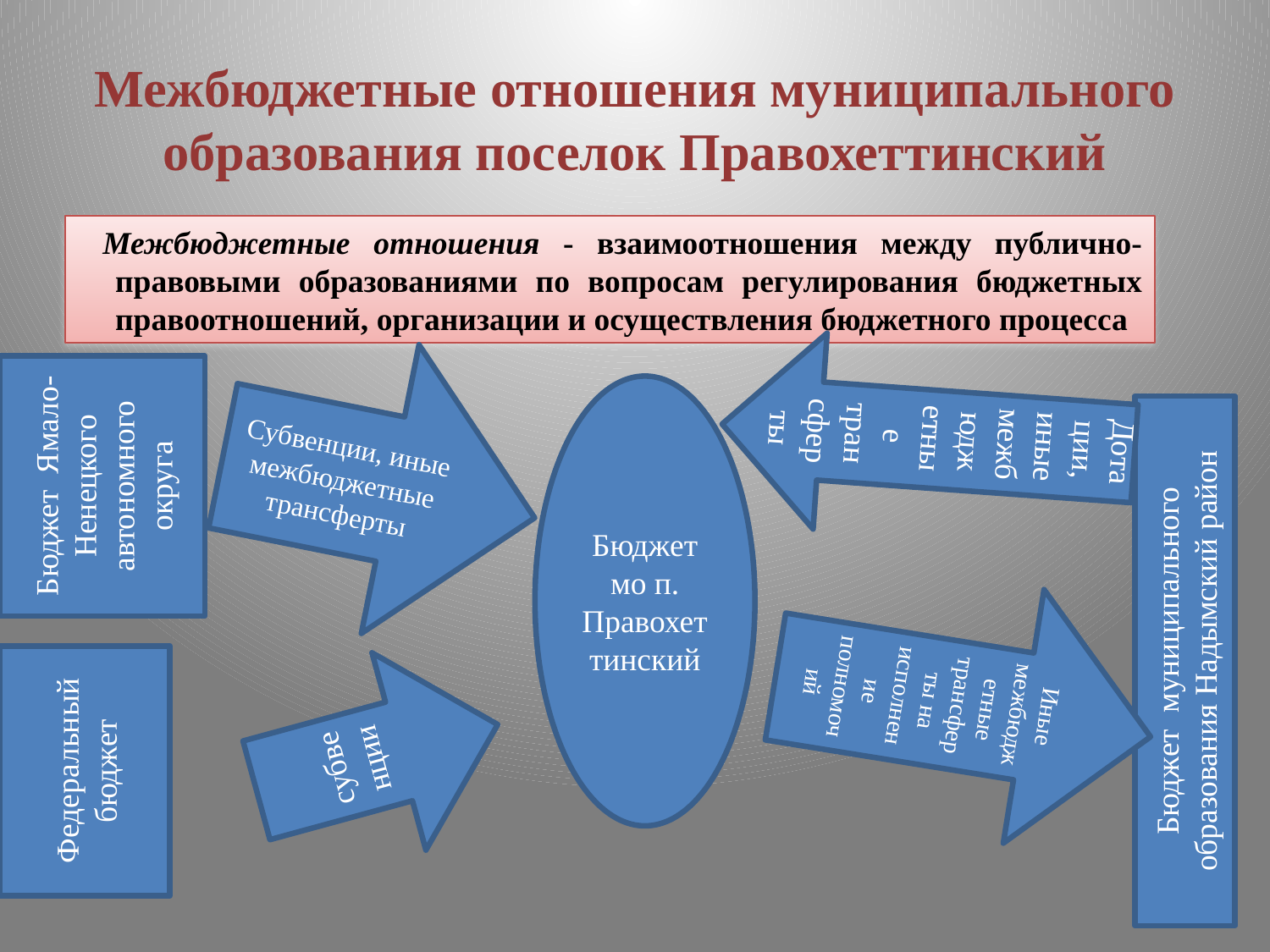

# Межбюджетные отношения муниципального образования поселок Правохеттинский
Межбюджетные отношения - взаимоотношения между публично-правовыми образованиями по вопросам регулирования бюджетных правоотношений, организации и осуществления бюджетного процесса
Дотации, иные межбюджетные трансферты
Субвенции, иные межбюджетные трансферты
Бюджет  Ямало-Ненецкого автономного округа
Бюджет мо п. Правохеттинский
Бюджет  муниципального образования Надымский район
Иные  межбюджетные трансферты на исполнение полномочий
субвенции
Федеральный бюджет